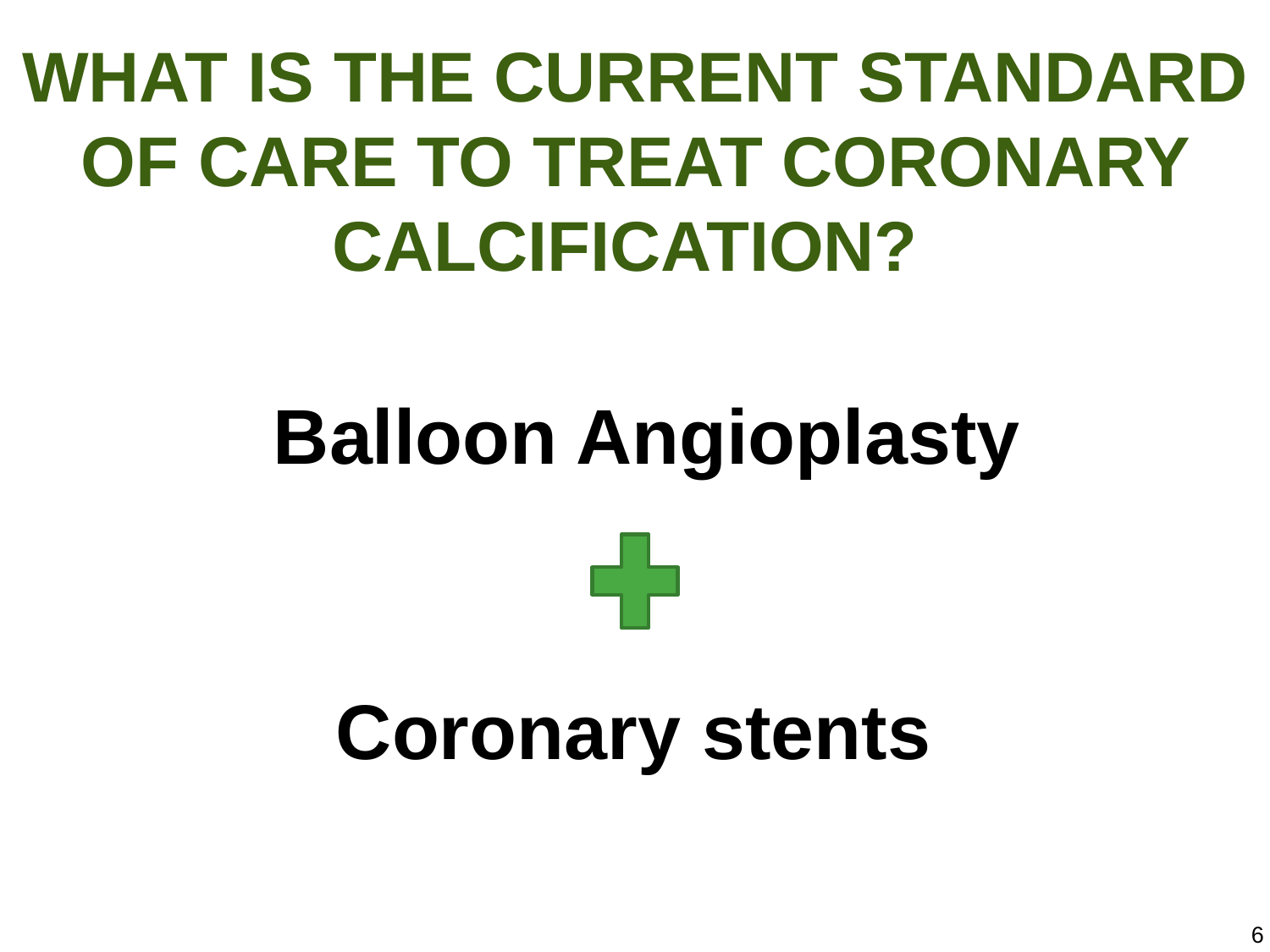

WHAT is THE Current Standard of care TO TREAT CORONARY calcification?
Balloon Angioplasty

Coronary stents
6